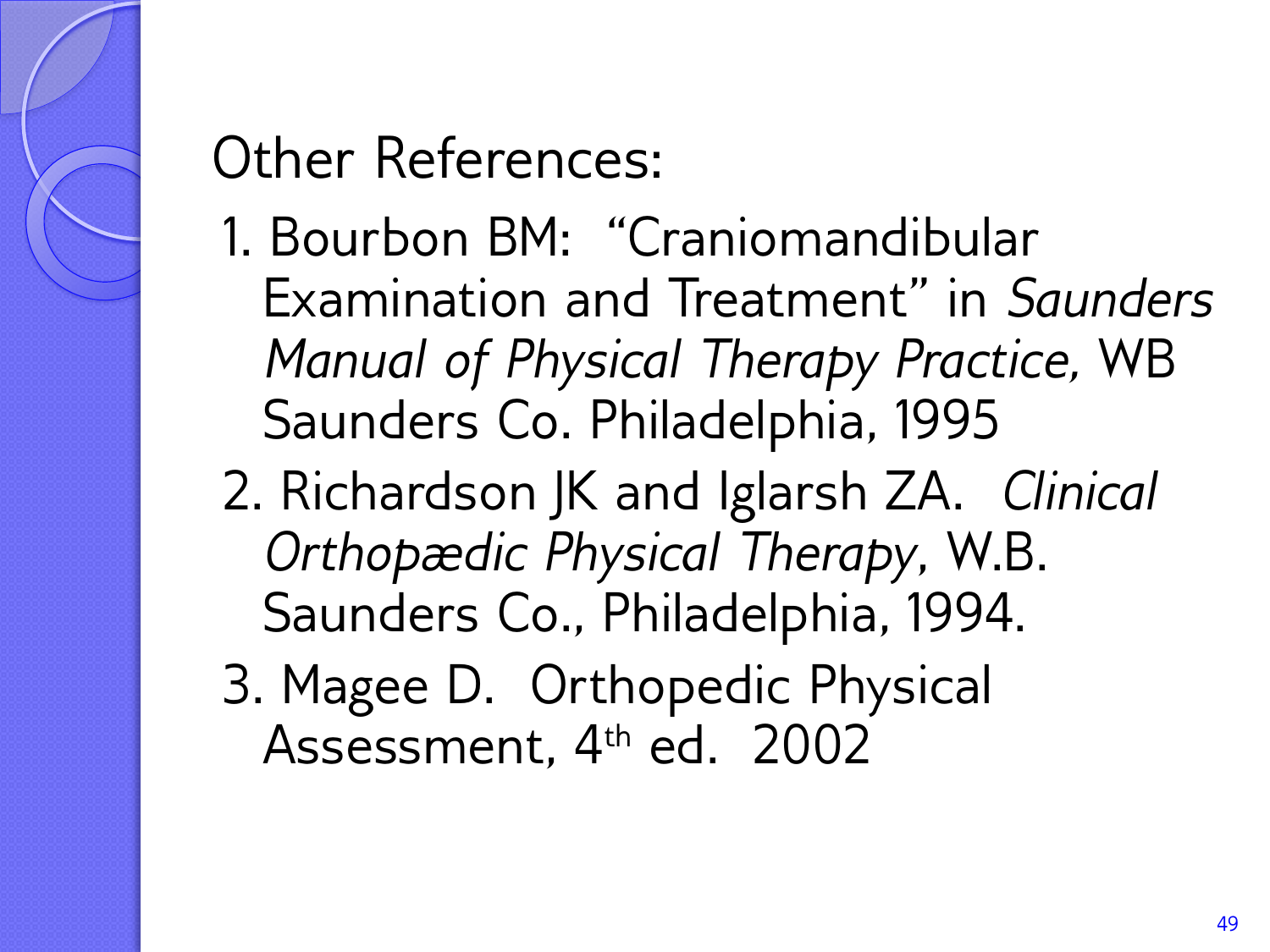

# Other References:
1. Bourbon BM:  “Craniomandibular Examination and Treatment” in Saunders Manual of Physical Therapy Practice, WB Saunders Co. Philadelphia, 1995
2. Richardson JK and Iglarsh ZA.  Clinical Orthopaedic Physical Therapy, W.B. Saunders Co., Philadelphia, 1994.
3. Magee D.  Orthopedic Physical Assessment, 4th ed.  2002

49